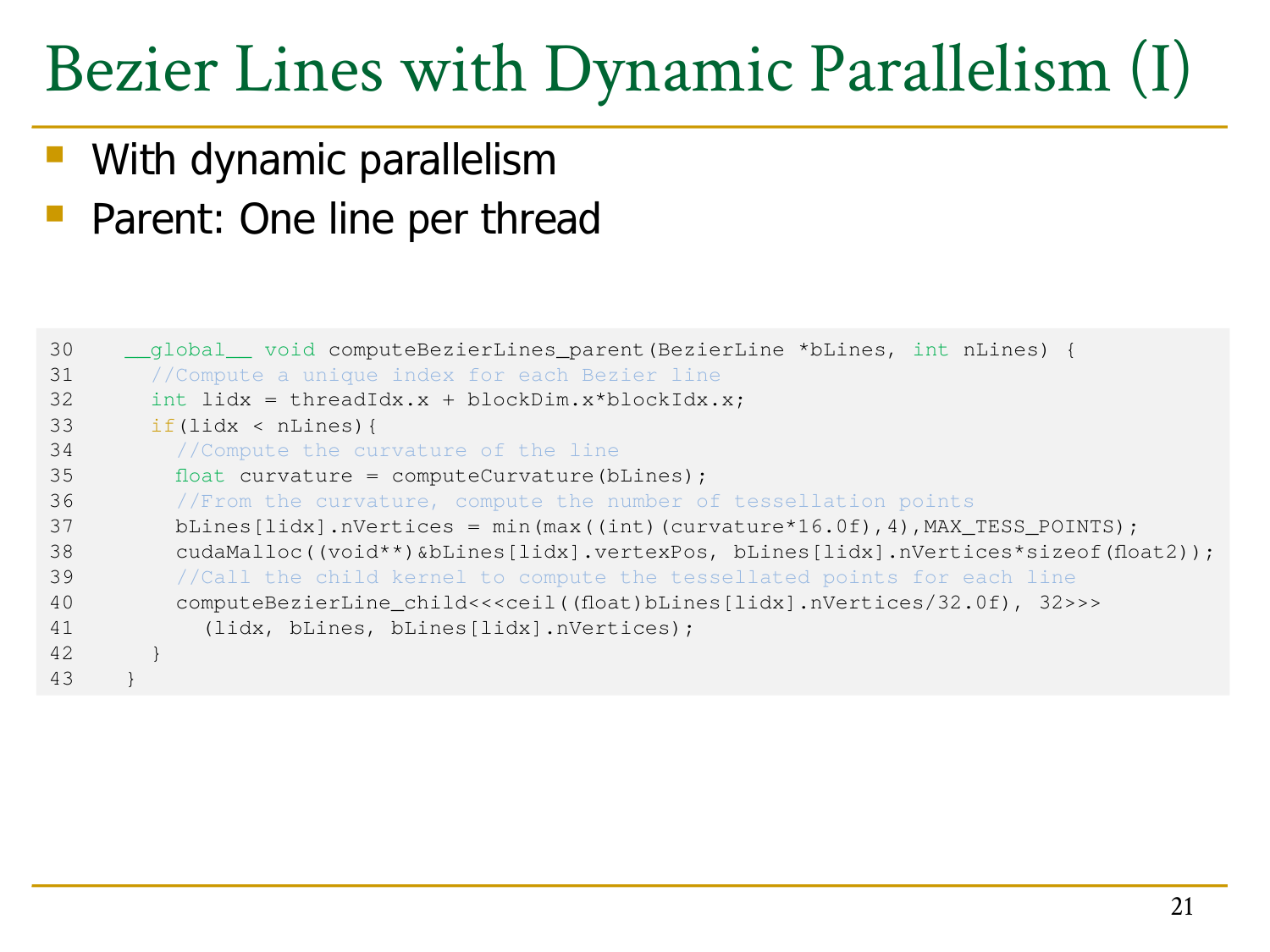

# Bezier Lines with Dynamic Parallelism (I)
With dynamic parallelism
Parent: One line per thread

30    __global__ void computeBezierLines_parent(BezierLine *bLines, int nLines) {
31      //Compute a unique index for each Bezier line
32      int lidx = threadIdx.x + blockDim.x*blockIdx.x;
33      if(lidx < nLines){
34        //Compute the curvature of the line
35        float curvature = computeCurvature(bLines);
36        //From the curvature, compute the number of tessellation points
37        bLines[lidx].nVertices = min(max((int)(curvature*16.0f),4),MAX_TESS_POINTS);
38        cudaMalloc((void**)&bLines[lidx].vertexPos, bLines[lidx].nVertices*sizeof(float2));
39        //Call the child kernel to compute the tessellated points for each line
40        computeBezierLine_child<<<ceil((float)bLines[lidx].nVertices/32.0f), 32>>>
41          (lidx, bLines, bLines[lidx].nVertices);
42      }
43    }
21